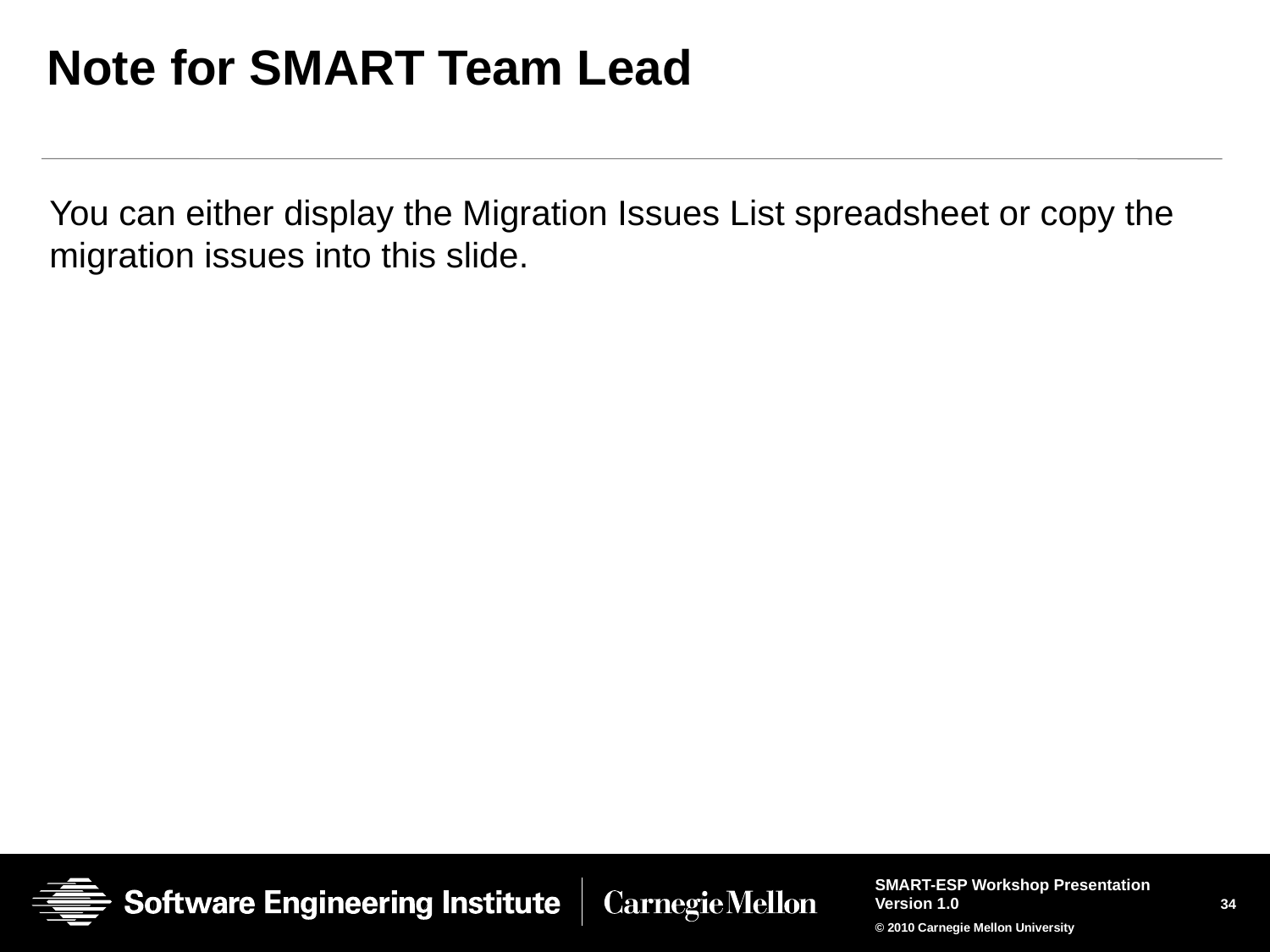

# Note for SMART Team Lead
You can either display the Migration Issues List spreadsheet or copy the migration issues into this slide.